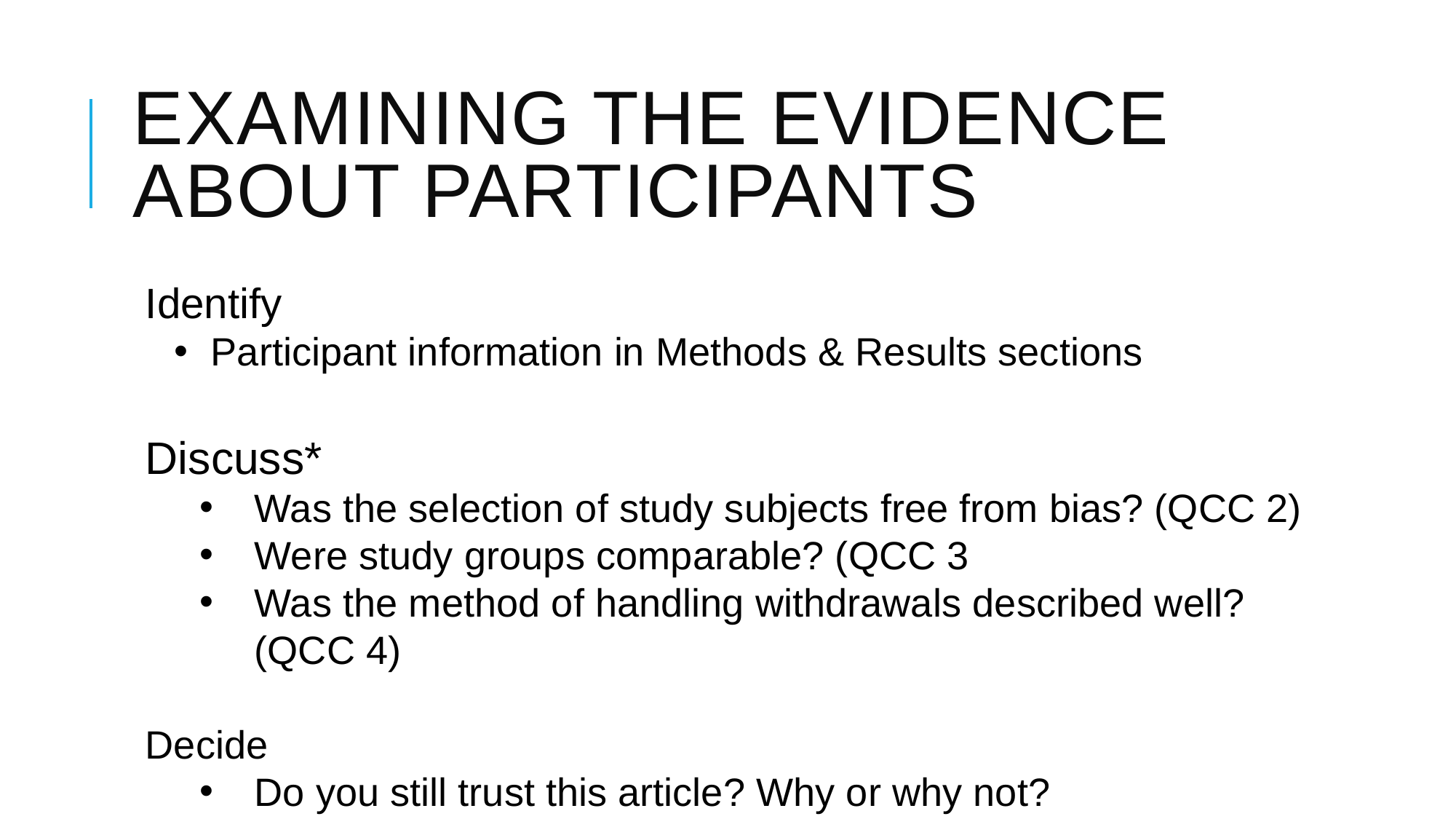

# Examining the evidence about participants
Identify
 Participant information in Methods & Results sections

Discuss*
Was the selection of study subjects free from bias? (QCC 2)
Were study groups comparable? (QCC 3
Was the method of handling withdrawals described well? (QCC 4)

Decide
Do you still trust this article? Why or why not?